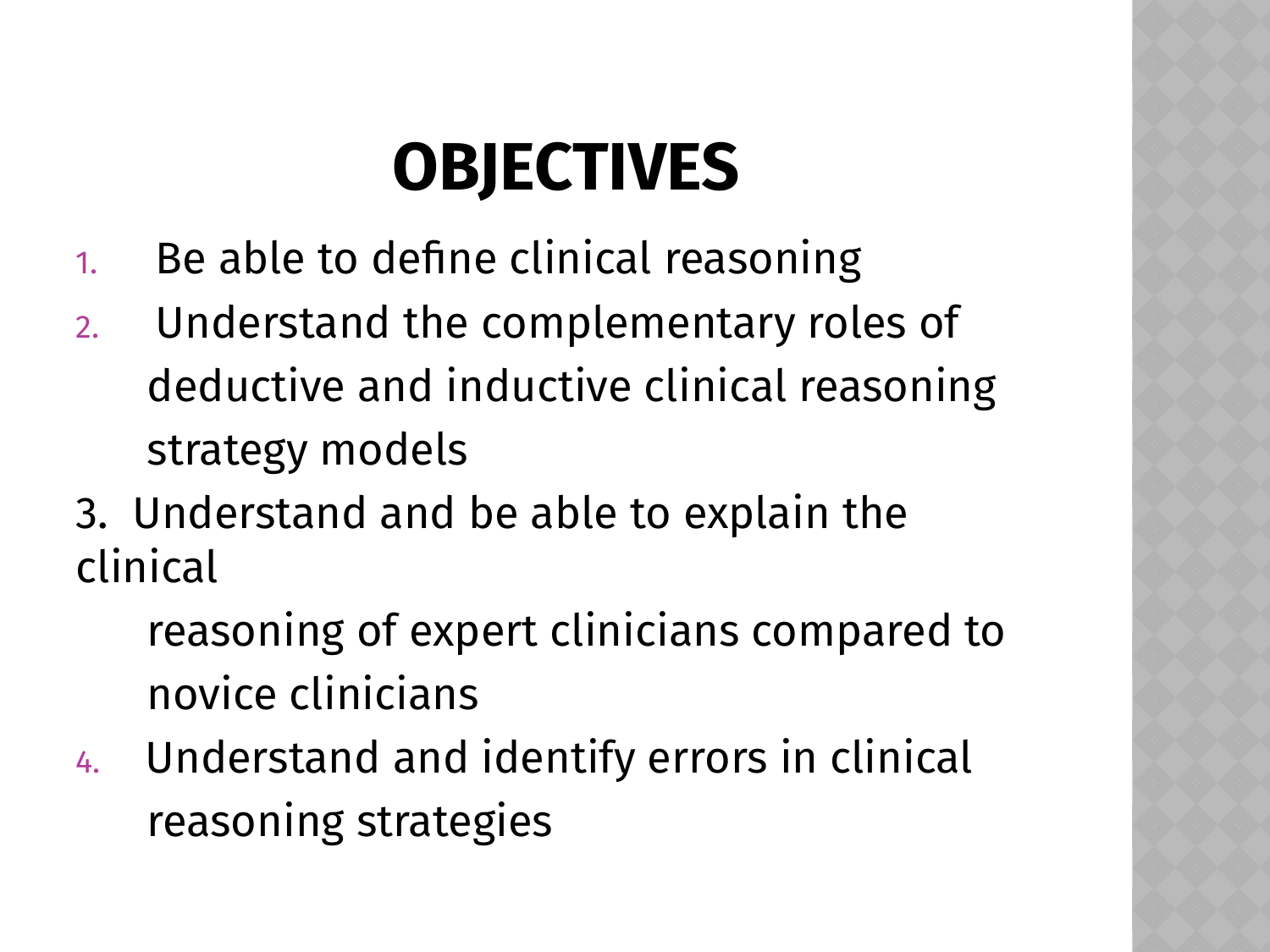

# Objectives
Be able to define clinical reasoning
Understand the complementary roles of
      deductive and inductive clinical reasoning
      strategy models
3.  Understand and be able to explain the clinical
      reasoning of expert clinicians compared to
      novice clinicians
Understand and identify errors in clinical
      reasoning strategies